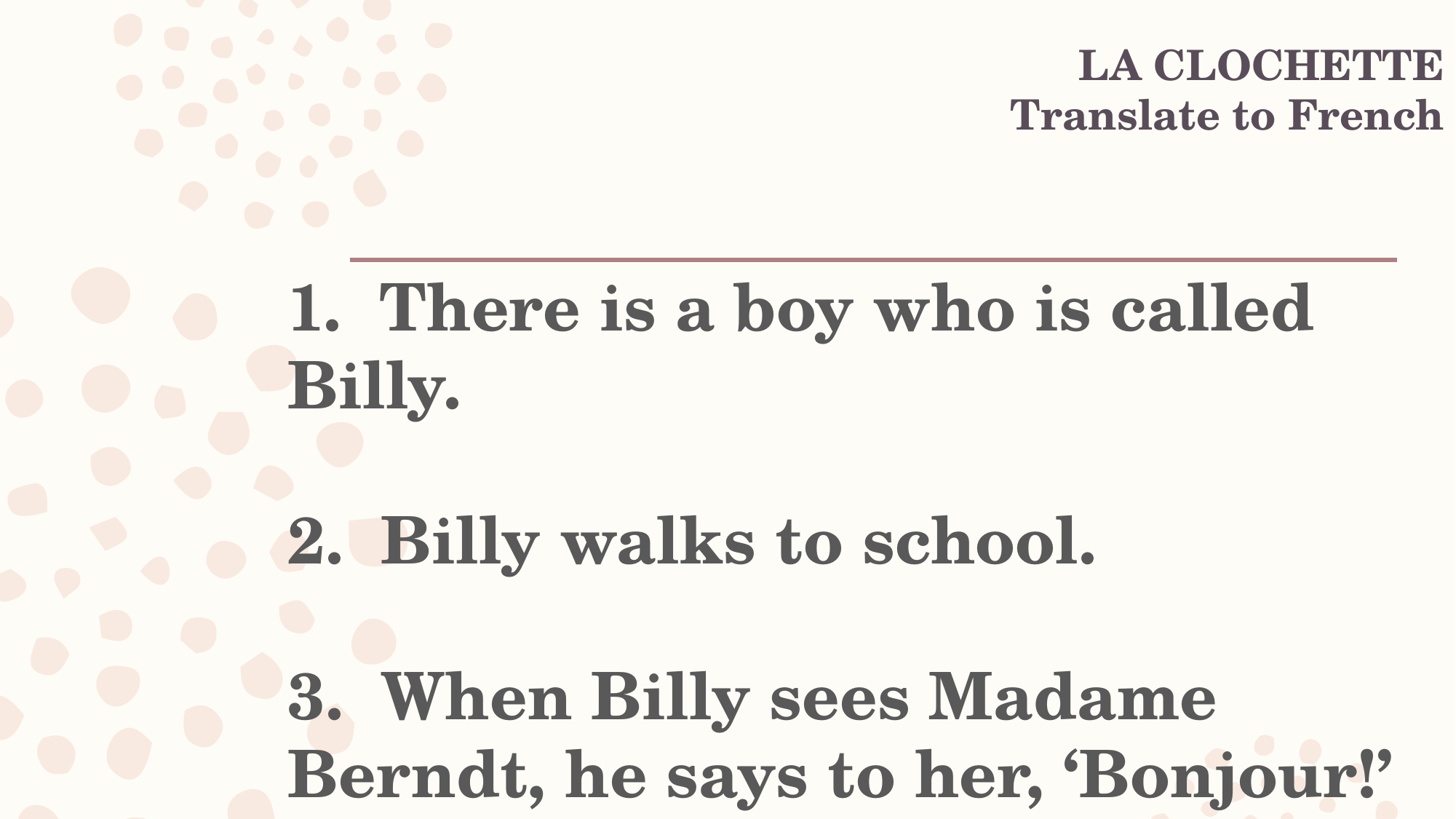

# LA CLOCHETTE Translate to French
1.  There is a boy who is called Billy.

2.  Billy walks to school.

3.  When Billy sees Madame Berndt, he says to her, ‘Bonjour!’